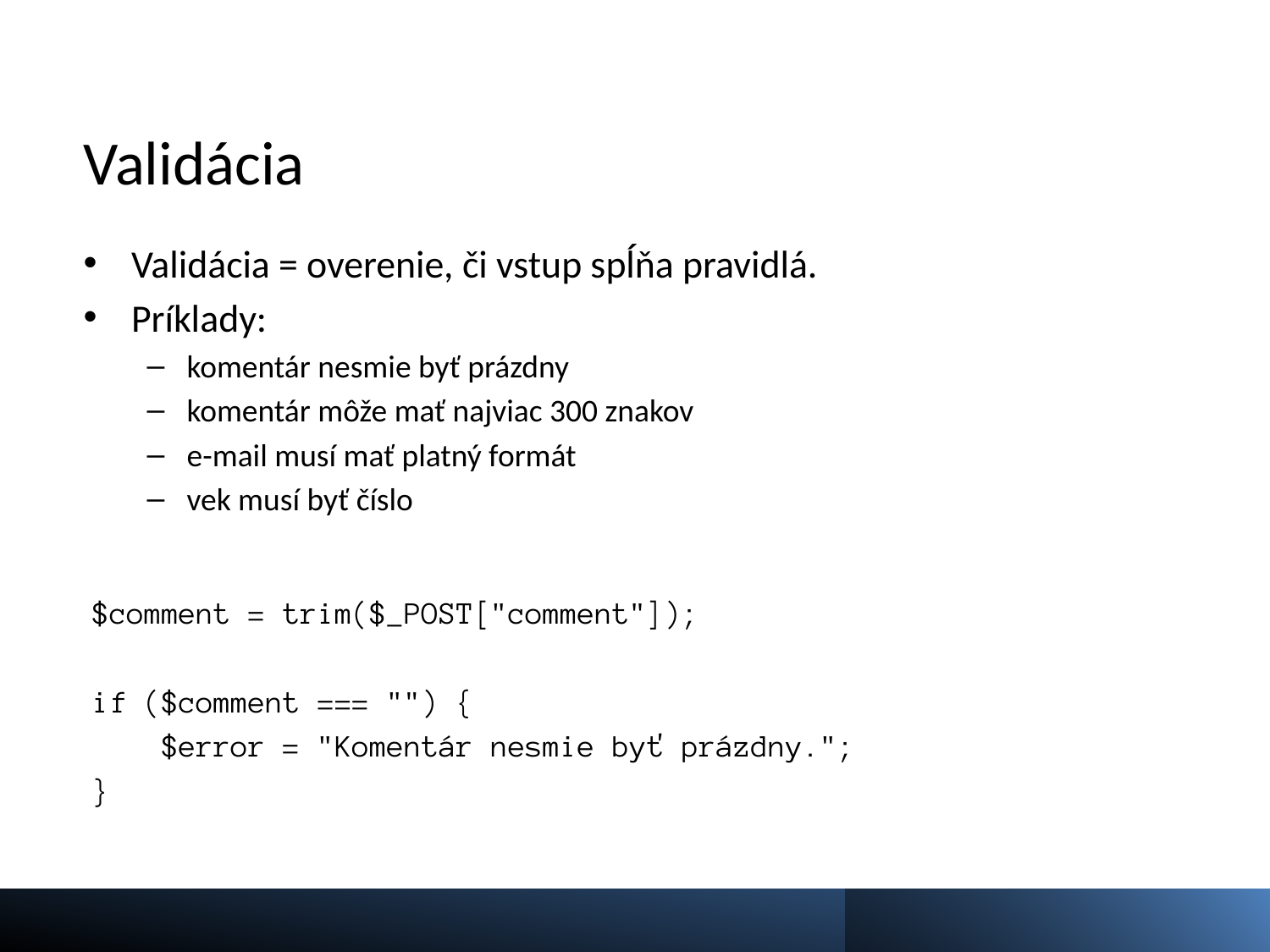

# Validácia
Validácia = overenie, či vstup spĺňa pravidlá.
Príklady:
komentár nesmie byť prázdny
komentár môže mať najviac 300 znakov
e-mail musí mať platný formát
vek musí byť číslo
$comment = trim($_POST["comment"]);

if ($comment === "") {
    $error = "Komentár nesmie byť prázdny.";
}